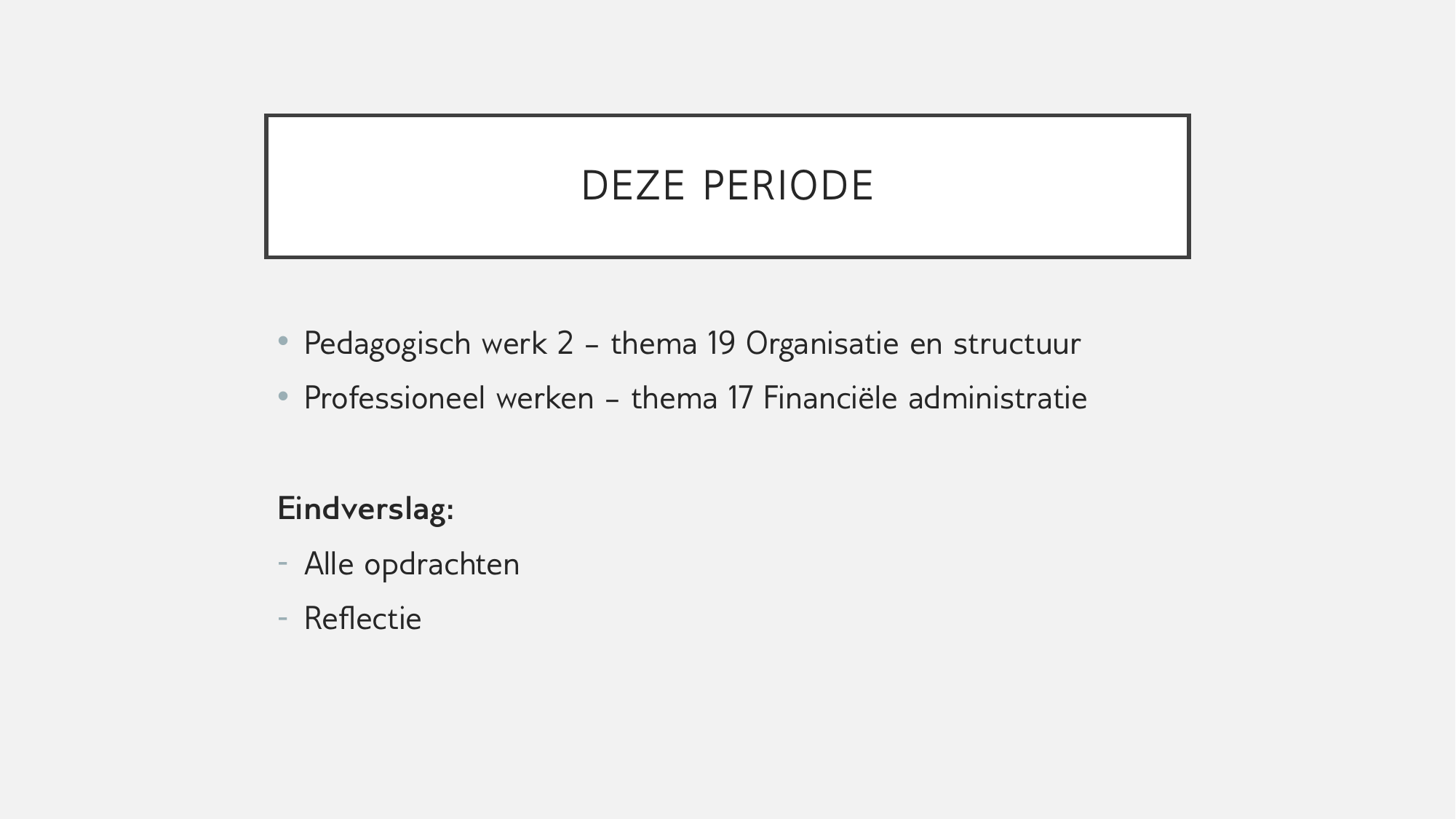

# Deze periode
Pedagogisch werk 2 – thema 19 Organisatie en structuur
Professioneel werken – thema 17 Financiële administratie

Eindverslag:
Alle opdrachten
Reflectie